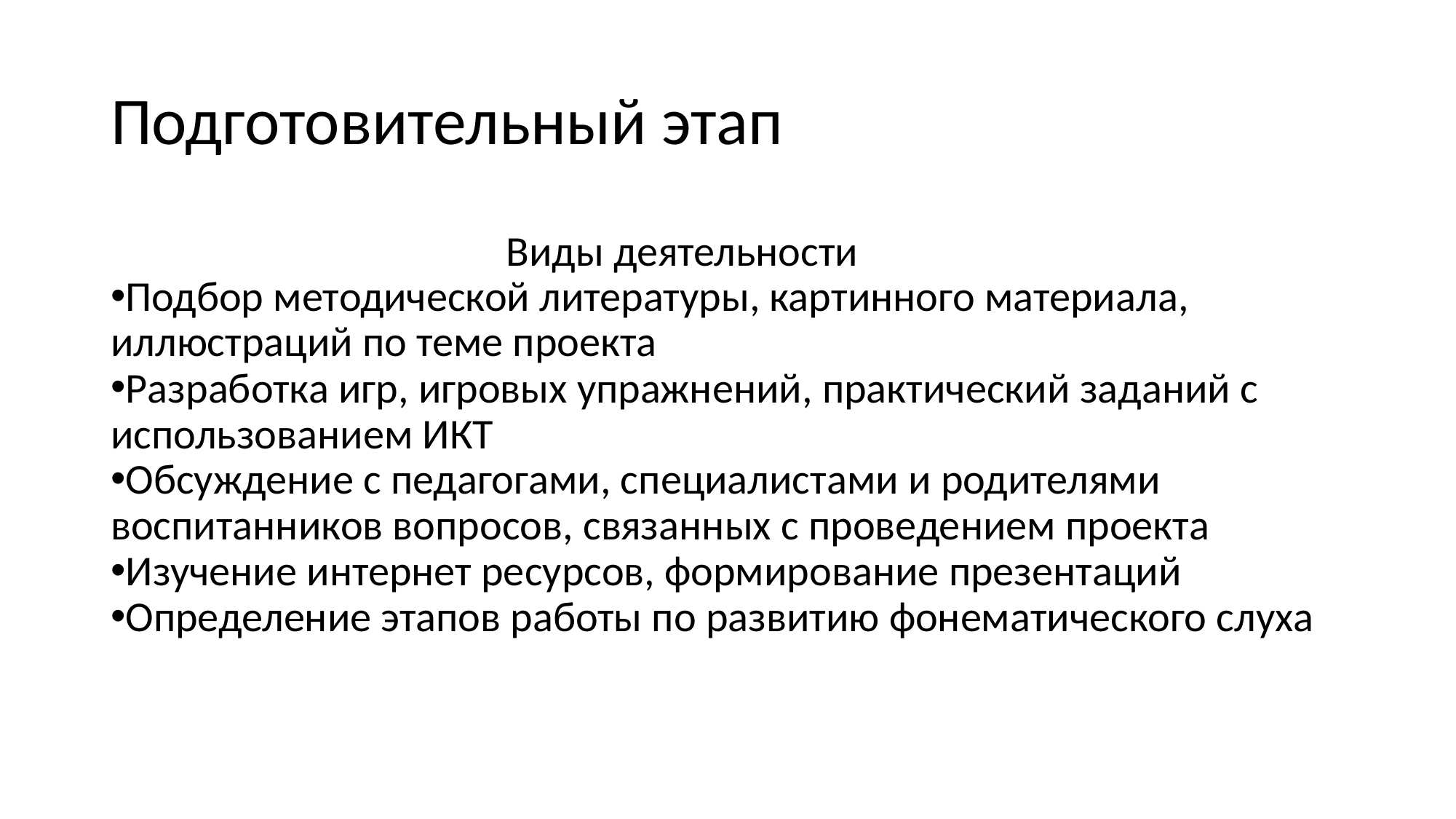

Подготовительный этап
                                         Виды деятельности
Подбор методической литературы, картинного материала, иллюстраций по теме проекта
Разработка игр, игровых упражнений, практический заданий с использованием ИКТ
Обсуждение с педагогами, специалистами и родителями воспитанников вопросов, связанных с проведением проекта
Изучение интернет ресурсов, формирование презентаций
Определение этапов работы по развитию фонематического слуха